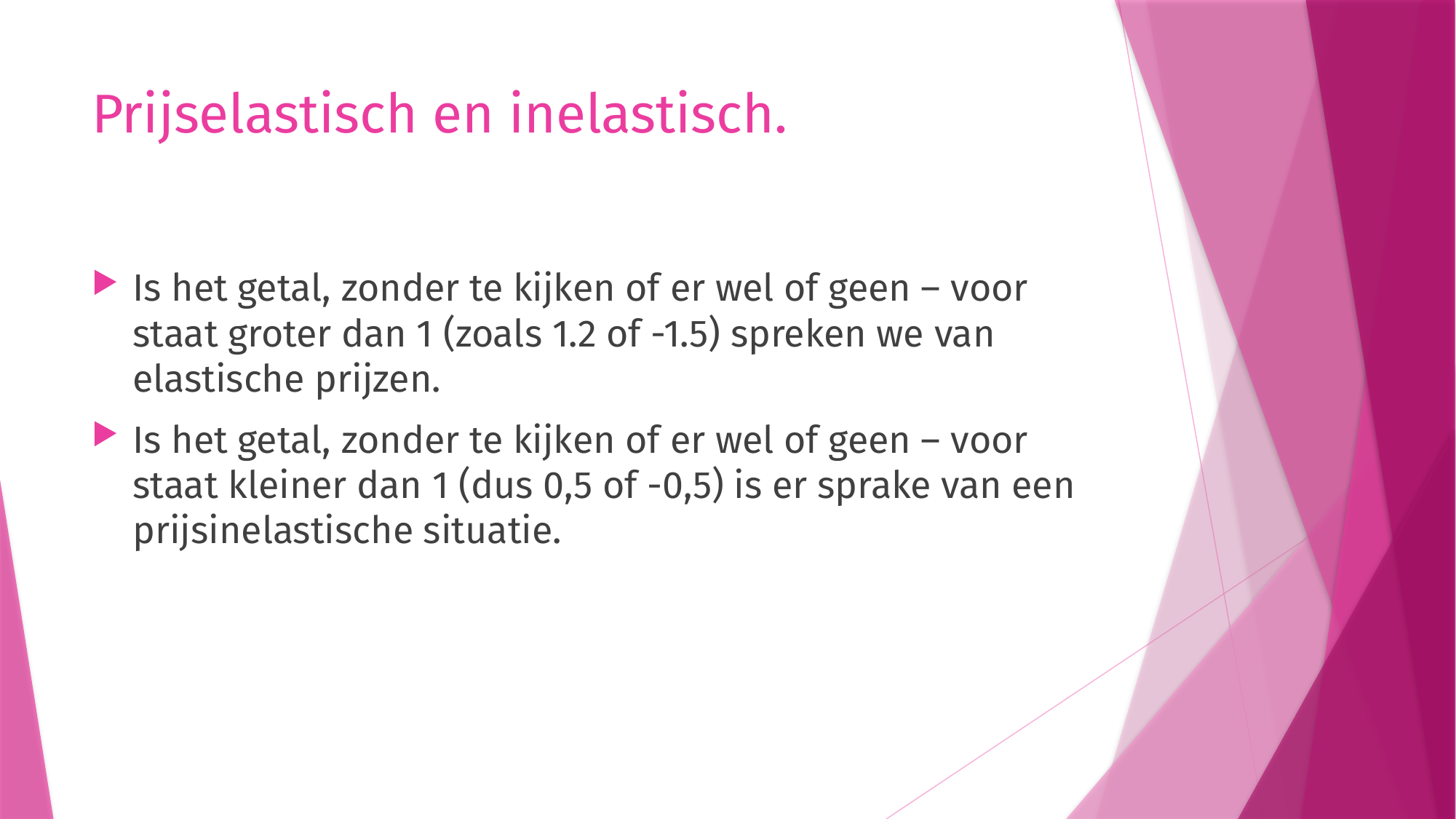

# Prijselastisch en inelastisch.
Is het getal, zonder te kijken of er wel of geen – voor staat groter dan 1 (zoals 1.2 of -1.5) spreken we van elastische prijzen.
Is het getal, zonder te kijken of er wel of geen – voor staat kleiner dan 1 (dus 0,5 of -0,5) is er sprake van een prijsinelastische situatie.